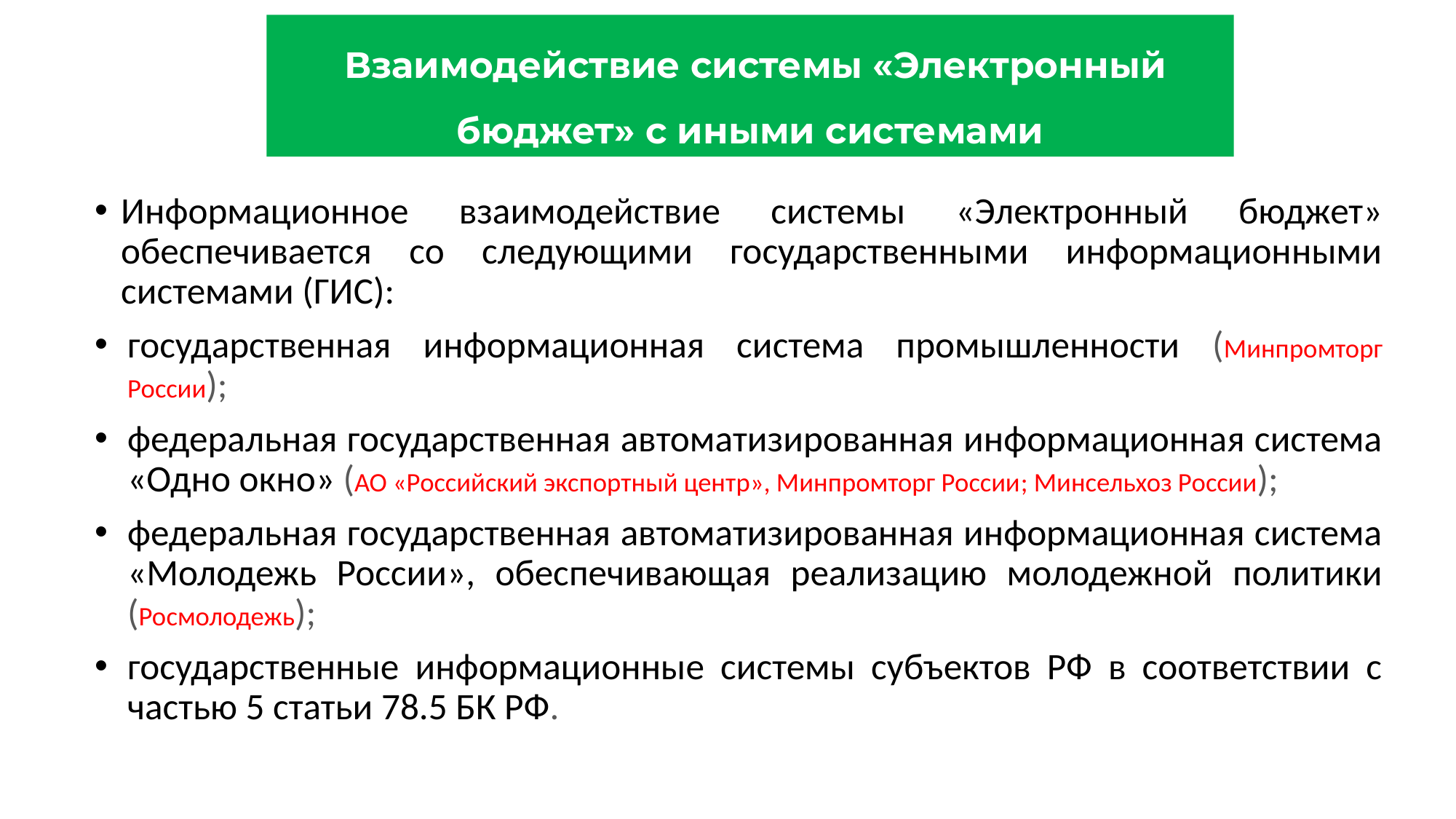

Взаимодействие системы «Электронный бюджет» с иными системами

Информационное взаимодействие системы «Электронный бюджет» обеспечивается со следующими государственными информационными системами (ГИС):
государственная информационная система промышленности (Минпромторг России);
федеральная государственная автоматизированная информационная система «Одно окно» (АО «Российский экспортный центр», Минпромторг России; Минсельхоз России);
федеральная государственная автоматизированная информационная система «Молодежь России», обеспечивающая реализацию молодежной политики (Росмолодежь);
государственные информационные системы субъектов РФ в соответствии с частью 5 статьи 78.5 БК РФ.